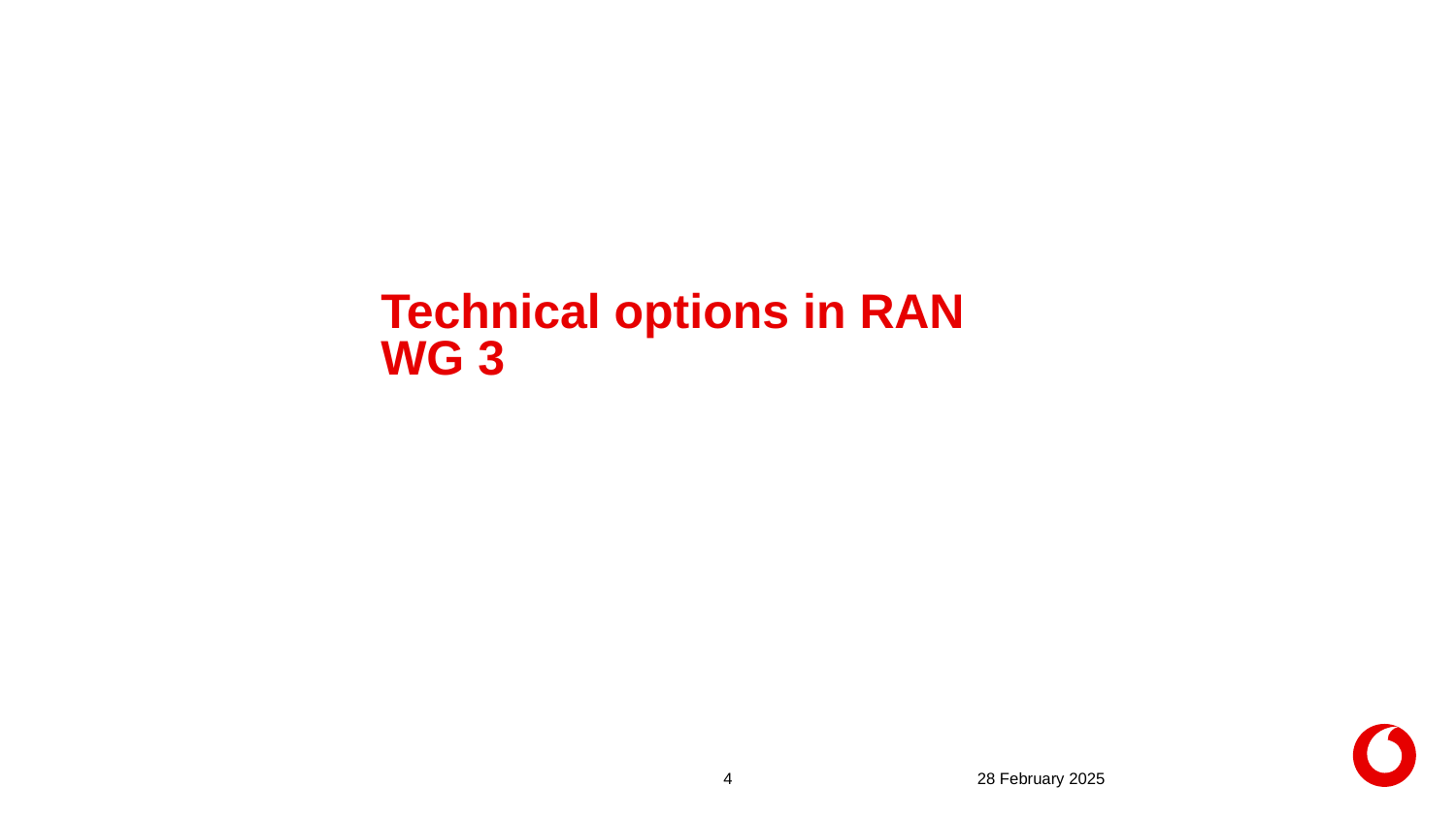

# Technical options in RAN WG 3
28 February 2025
4